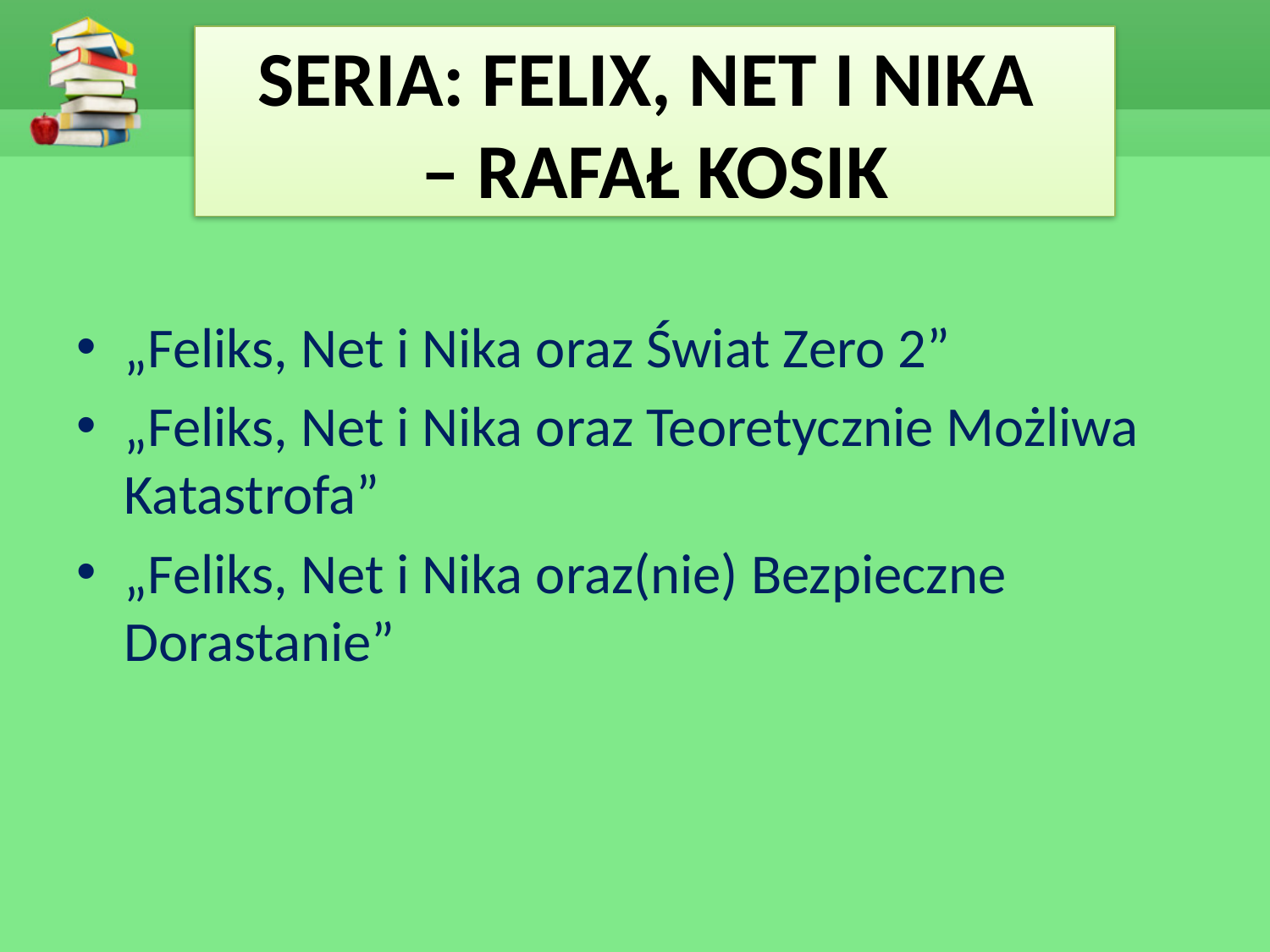

# SERIA: FELIX, NET I NIKA – RAFAŁ KOSIK

„Feliks, Net i Nika oraz Świat Zero 2”
„Feliks, Net i Nika oraz Teoretycznie Możliwa Katastrofa”
„Feliks, Net i Nika oraz(nie) Bezpieczne Dorastanie”